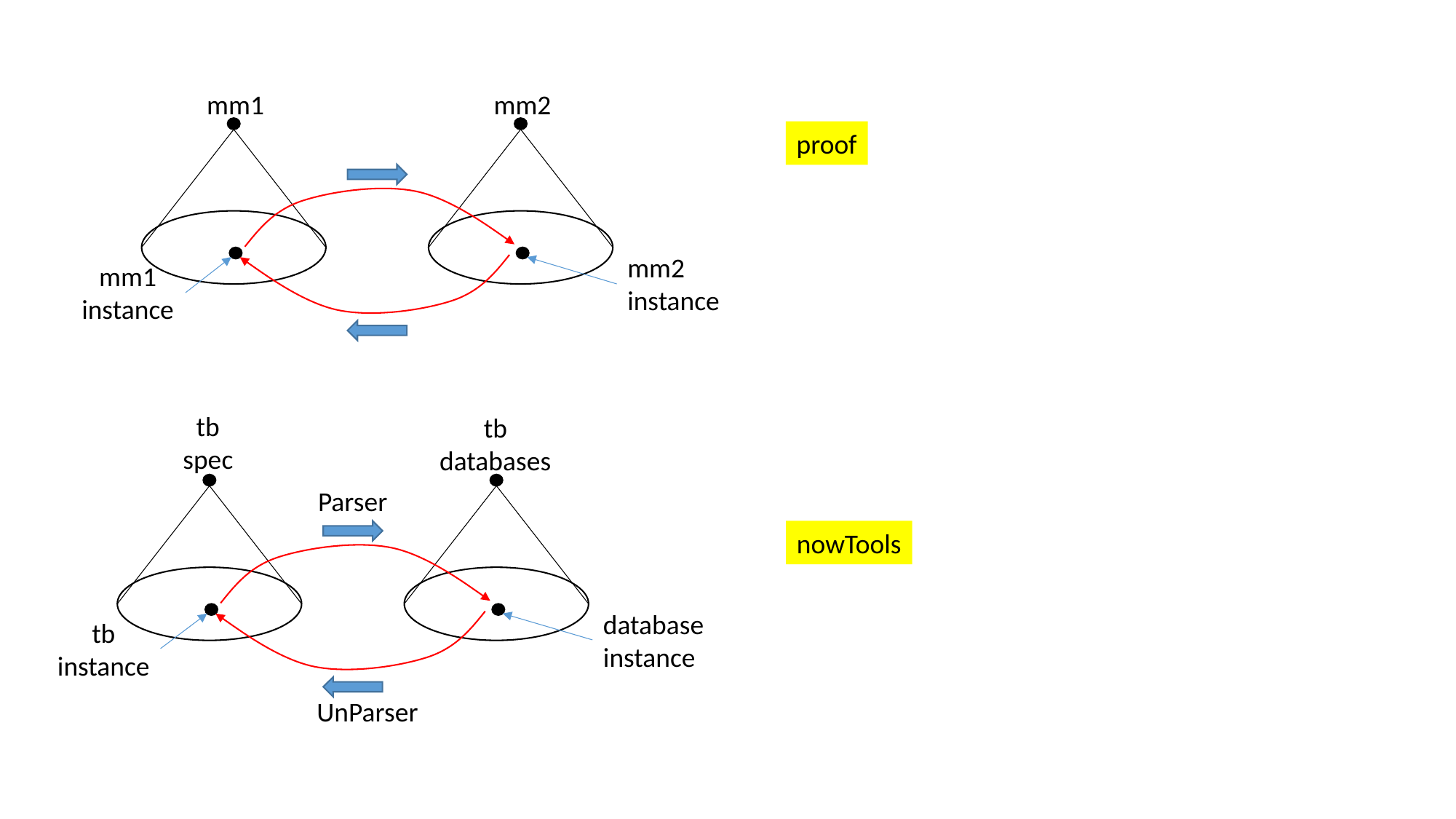

mm1

mm1
instance
mm2

mm2
instance

proof
tb
spec
tb
databases

Parser

database
instance

tb
instance

UnParser
nowTools